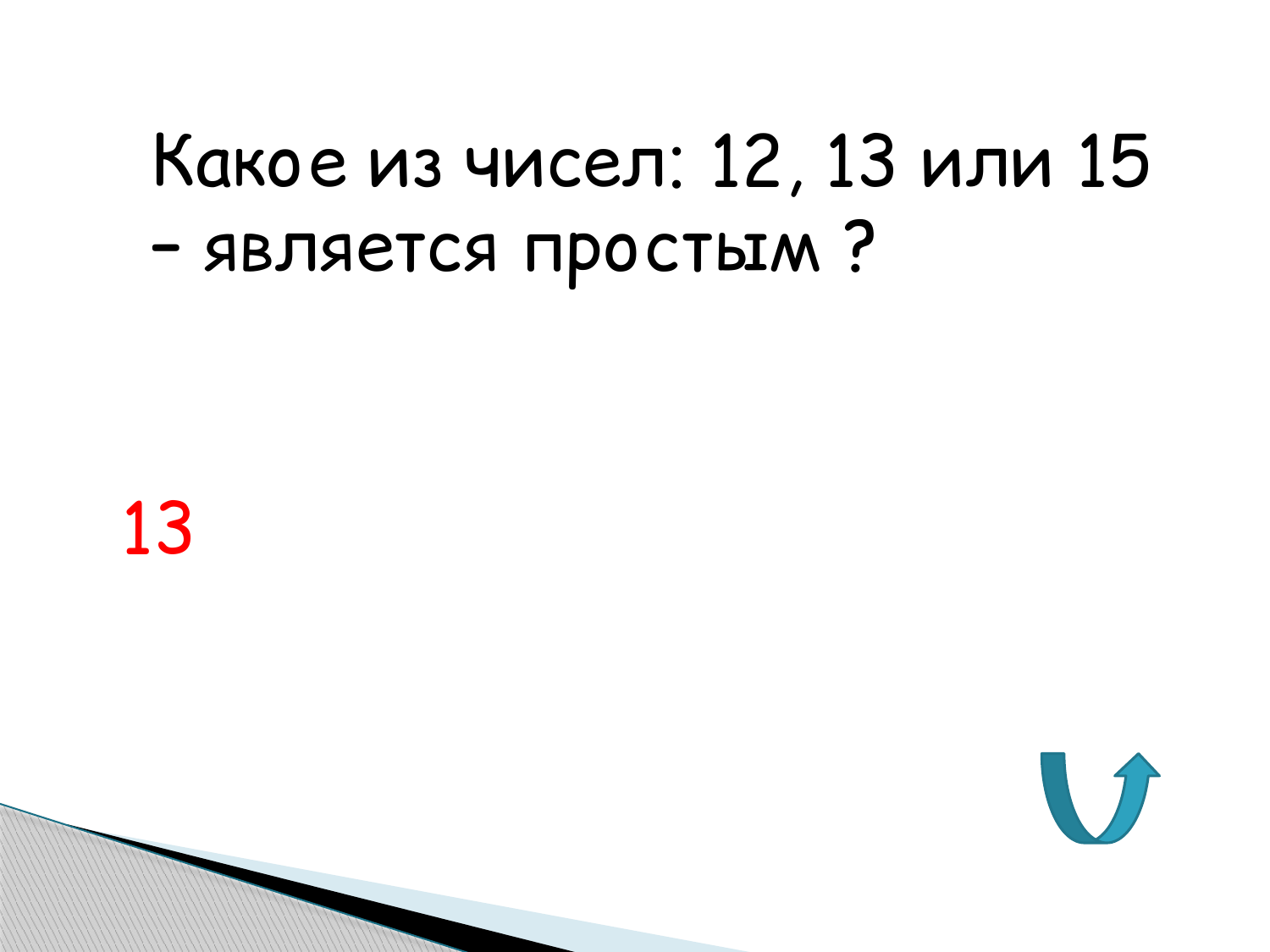

Какое из чисел: 12, 13 или 15 – является простым ?
13